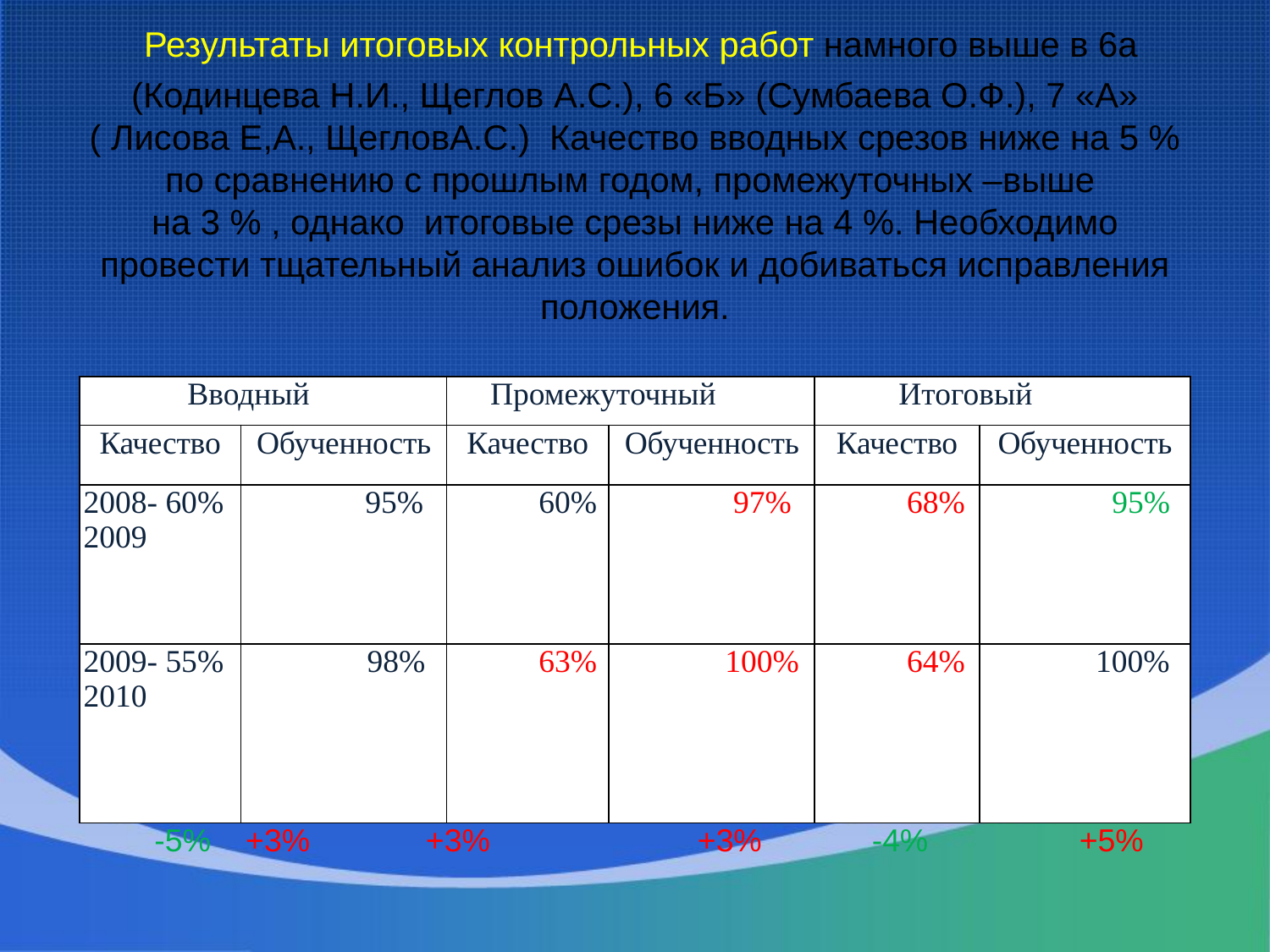

# Результаты итоговых контрольных работ намного выше в 6а  (Кодинцева Н.И., Щеглов А.С.), 6 «Б» (Сумбаева О.Ф.), 7 «А» ( Лисова Е,А., ЩегловА.С.)  Качество вводных срезов ниже на 5 % по сравнению с прошлым годом, промежуточных –выше на 3 % , однако  итоговые срезы ниже на 4 %. Необходимо провести тщательный анализ ошибок и добиваться исправления положения.
| Вводный |  | Промежуточный |  | Итоговый |  |
| --- | --- | --- | --- | --- | --- |
| Качество | Обученность | Качество | Обученность | Качество | Обученность |
| 2008- 60% 2009 | 95% | 60% | 97% | 68% | 95% |
| 2009- 55% 2010 | 98% | 63% | 100% | 64% | 100% |
-5%	   +3%	         +3%	           +3%	  -4%                 +5%